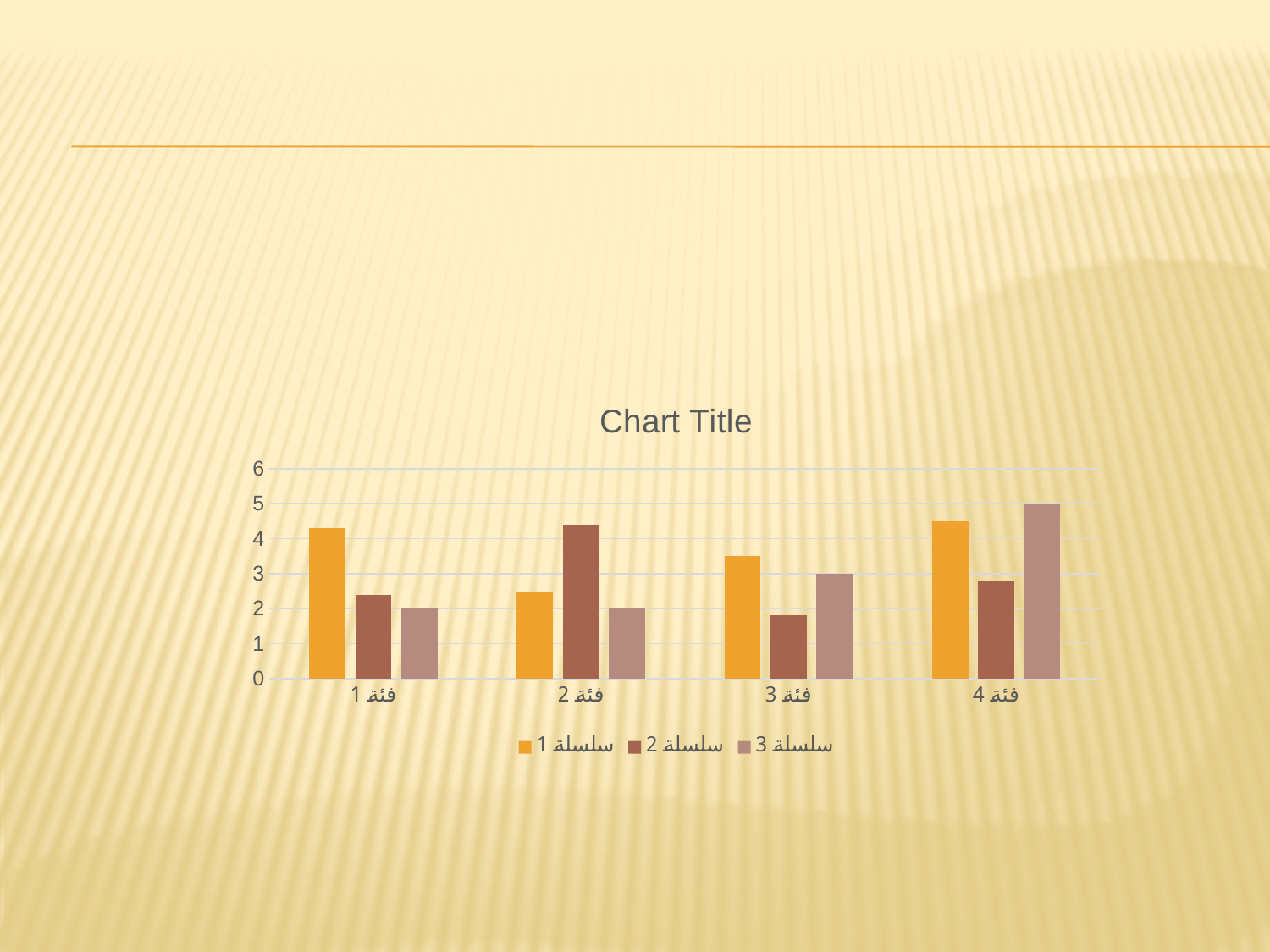

#

### Chart:

| Category | سلسلة 1 | سلسلة 2 | سلسلة 3 |
|---|---|---|---|
| فئة 1 | 4.3 | 2.4 | 2.0 |
| فئة 2 | 2.5 | 4.4 | 2.0 |
| فئة 3 | 3.5 | 1.8 | 3.0 |
| فئة 4 | 4.5 | 2.8 | 5.0 |